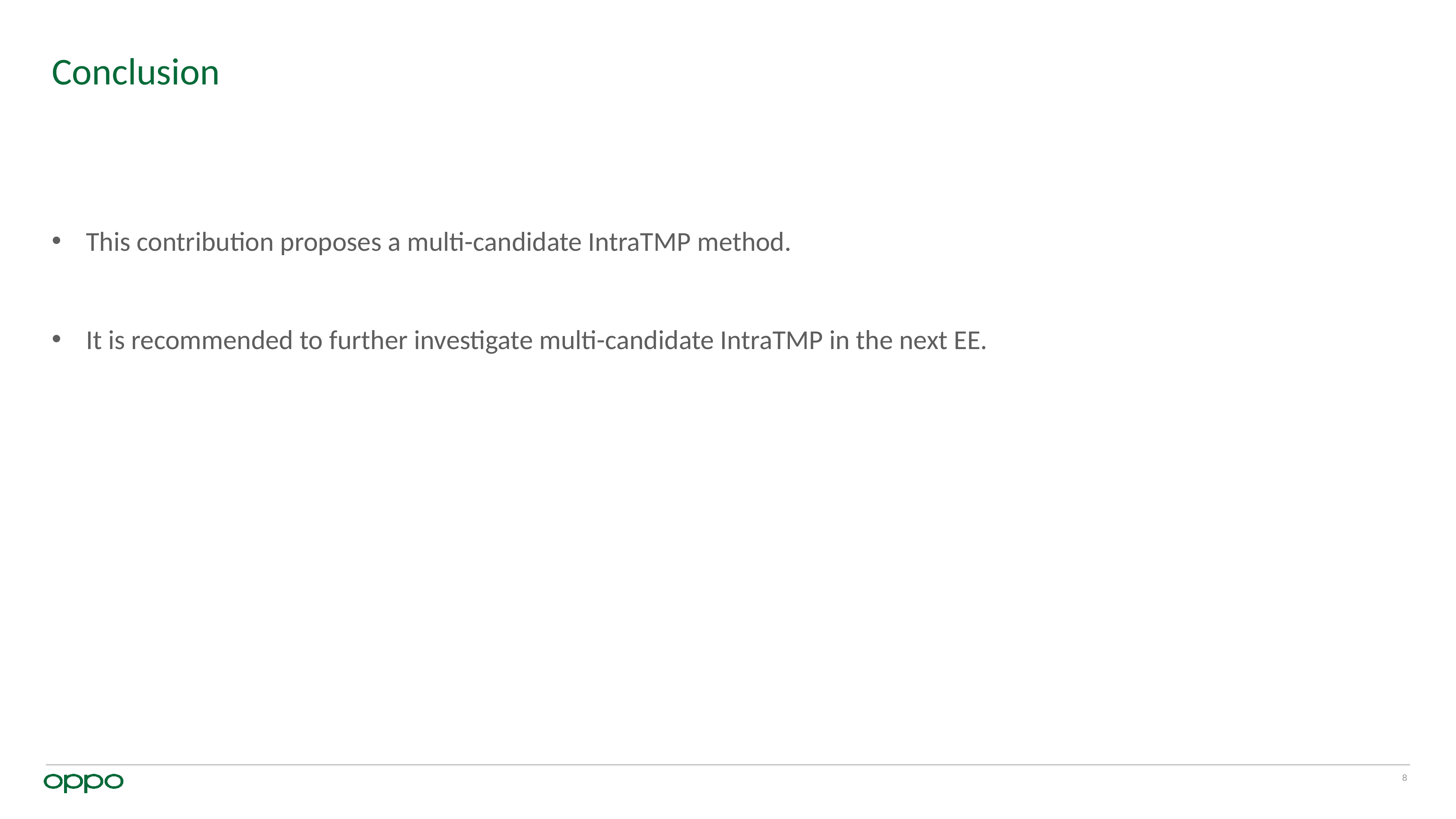

# Conclusion
This contribution proposes a multi-candidate IntraTMP method.

It is recommended to further investigate multi-candidate IntraTMP in the next EE.